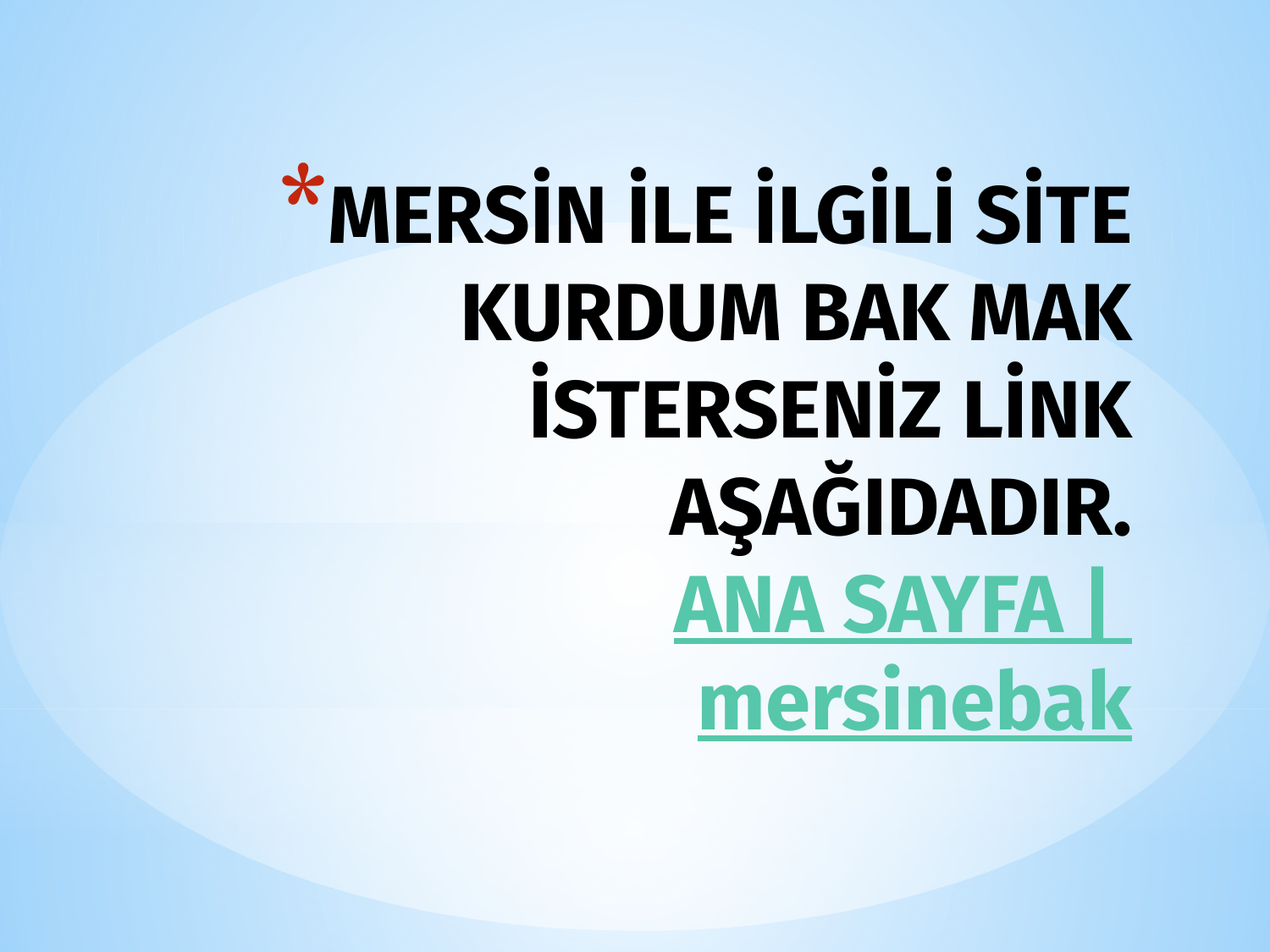

# MERSİN İLE İLGİLİ SİTE KURDUM BAK MAK İSTERSENİZ LİNK AŞAĞIDADIR. ANA SAYFA | mersinebak